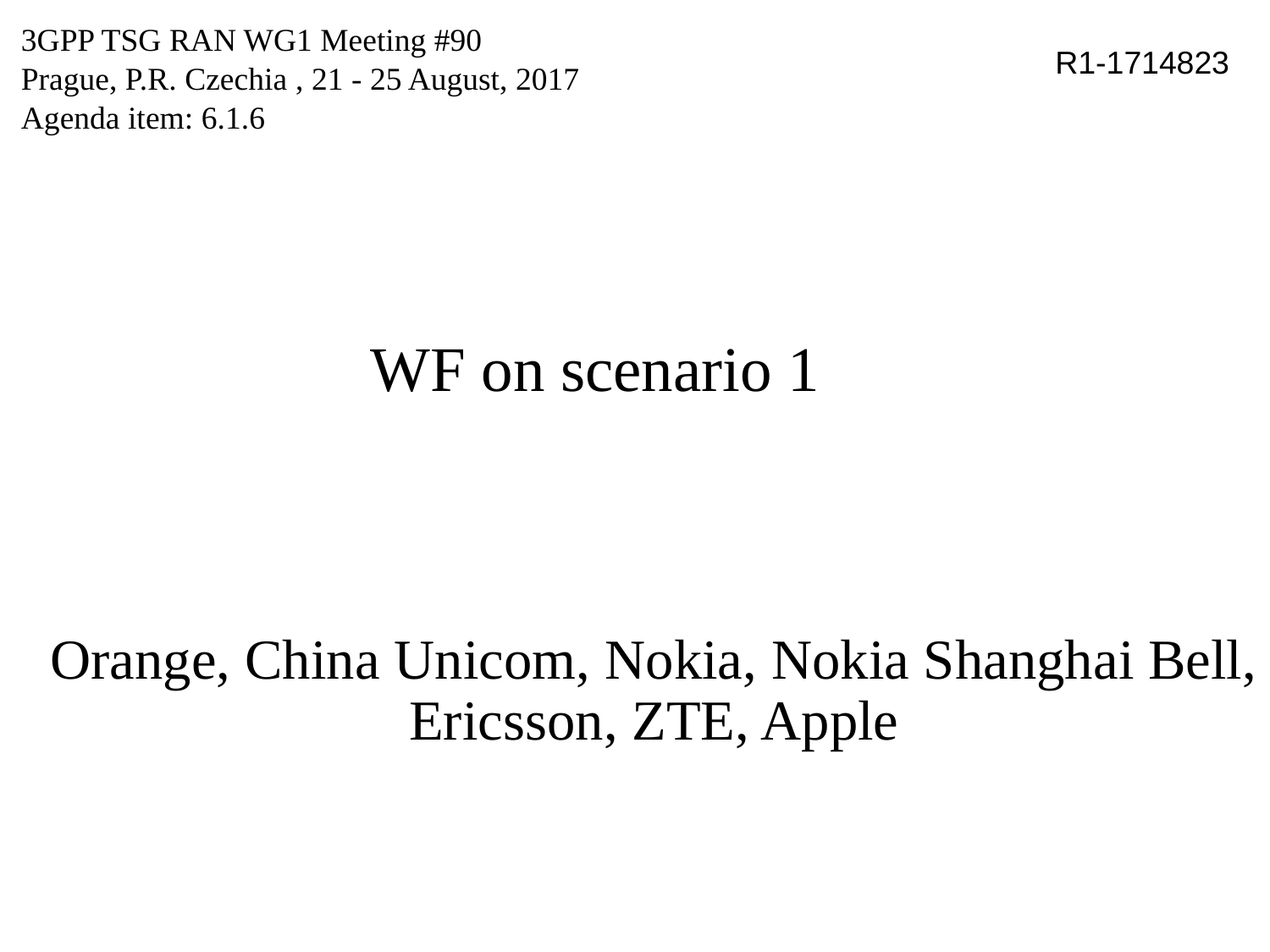

3GPP TSG RAN WG1 Meeting #90
Prague, P.R. Czechia , 21 - 25 August, 2017
Agenda item: 6.1.6
R1-1714823
# WF on scenario 1
Orange, China Unicom, Nokia, Nokia Shanghai Bell, Ericsson, ZTE, Apple